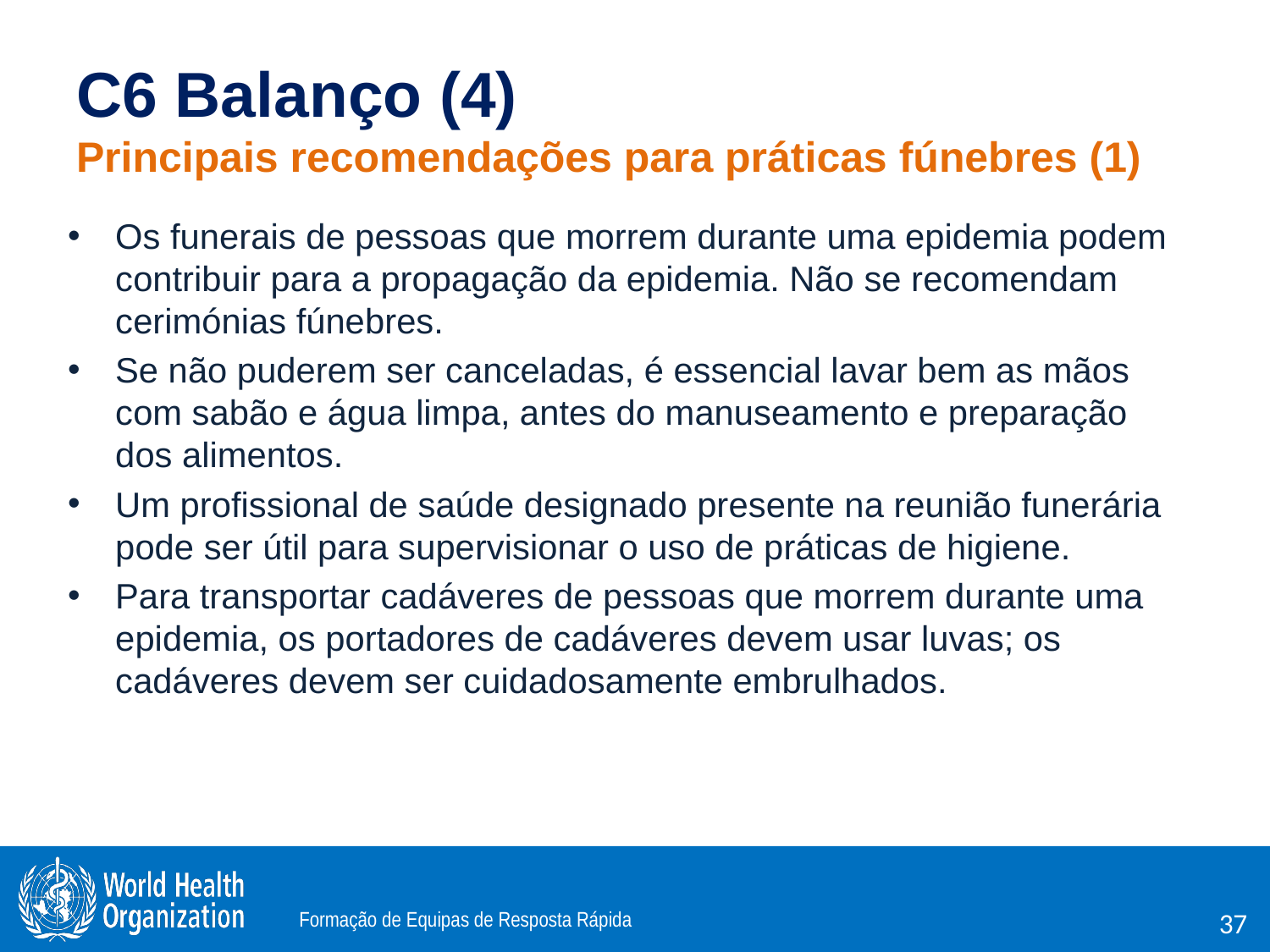

# C6 Balanço (4) Principais recomendações para práticas fúnebres (1)
Os funerais de pessoas que morrem durante uma epidemia podem contribuir para a propagação da epidemia. Não se recomendam cerimónias fúnebres.
Se não puderem ser canceladas, é essencial lavar bem as mãos com sabão e água limpa, antes do manuseamento e preparação dos alimentos.
Um profissional de saúde designado presente na reunião funerária pode ser útil para supervisionar o uso de práticas de higiene.
Para transportar cadáveres de pessoas que morrem durante uma epidemia, os portadores de cadáveres devem usar luvas; os cadáveres devem ser cuidadosamente embrulhados.